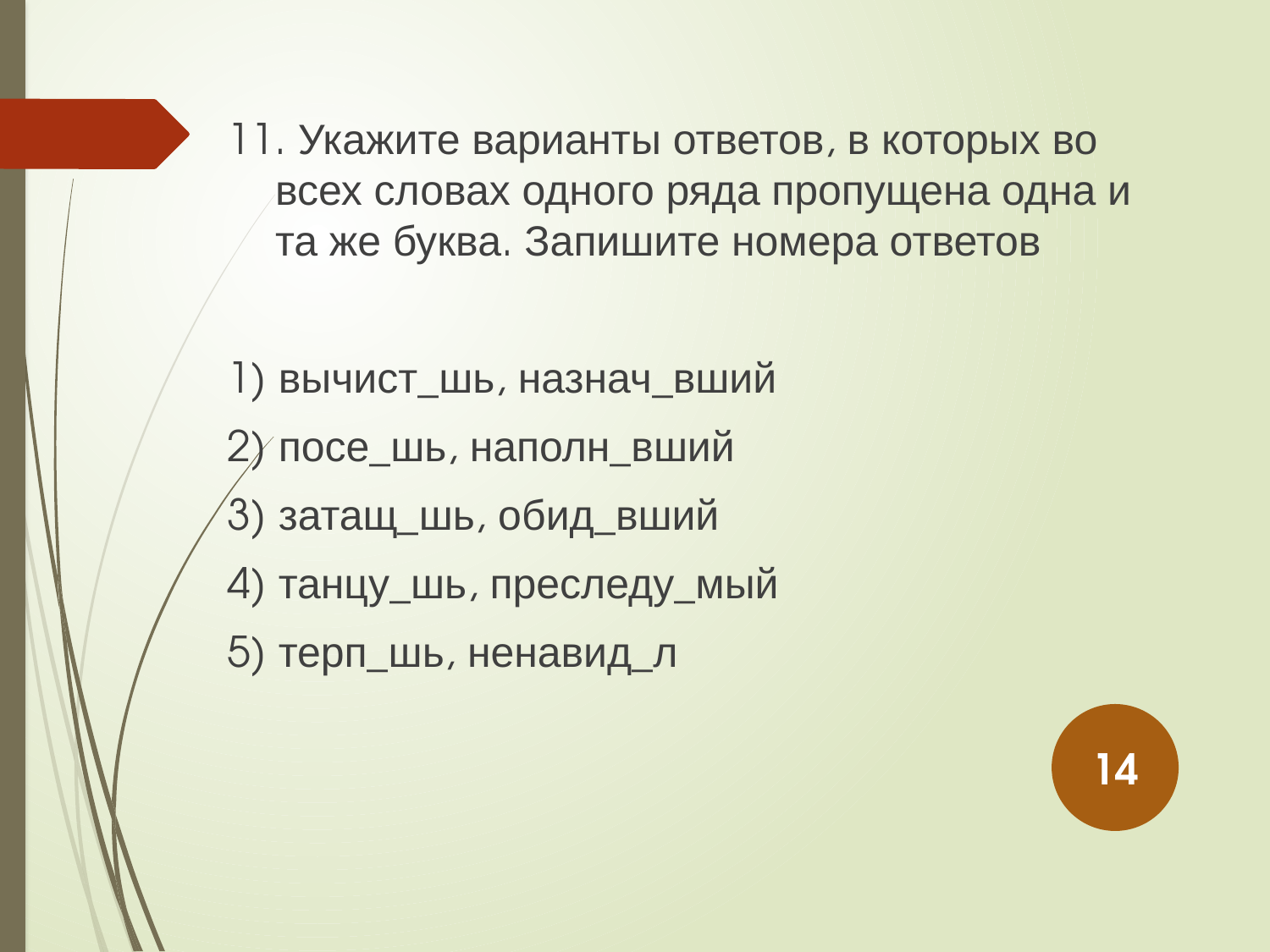

11. Укажите варианты ответов, в которых во всех словах одного ряда пропущена одна и та же буква. Запишите номера ответов

1) вычист_шь, назнач_вший
2) посе_шь, наполн_вший
3) затащ_шь, обид_вший
4) танцу_шь, преследу_мый
5) терп_шь, ненавид_л
14